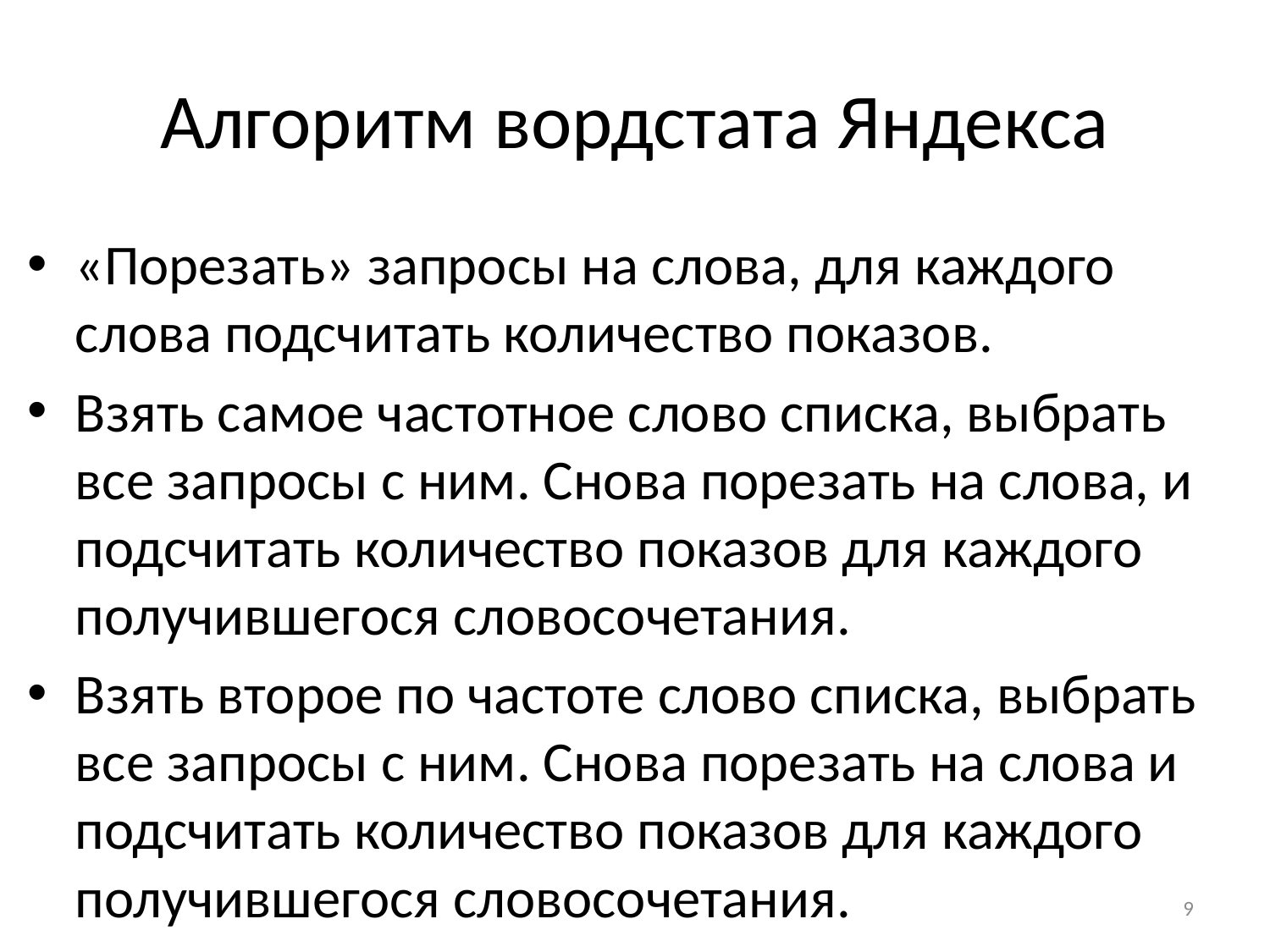

# Алгоритм вордстата Яндекса
«Порезать» запросы на слова, для каждого слова подсчитать количество показов.
Взять самое частотное слово списка, выбрать все запросы с ним. Снова порезать на слова, и подсчитать количество показов для каждого получившегося словосочетания.
Взять второе по частоте слово списка, выбрать все запросы с ним. Снова порезать на слова и подсчитать количество показов для каждого получившегося словосочетания.
9